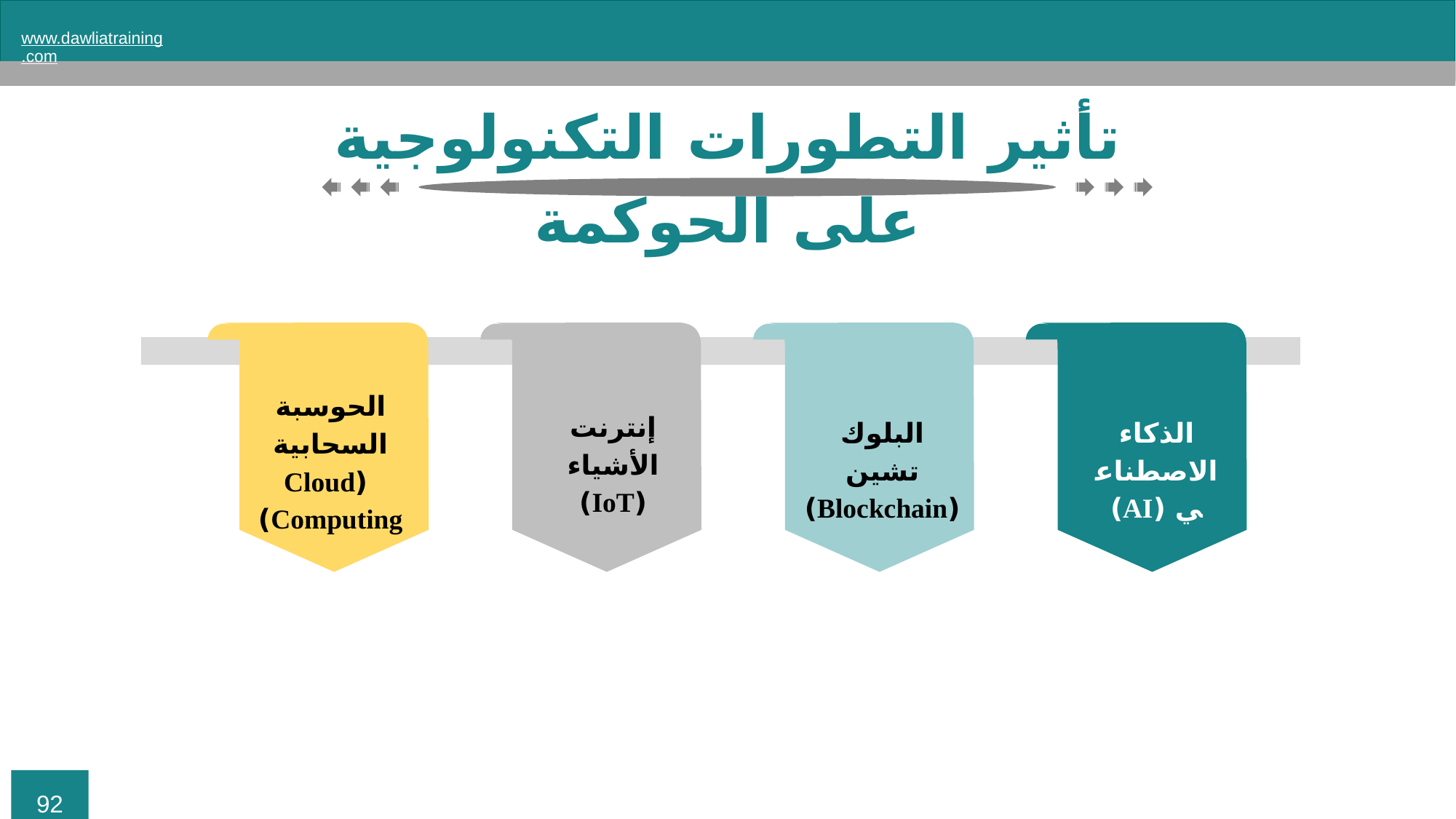

www.dawliatraining.com
تأثير التطورات التكنولوجية على الحوكمة

الحوسبة السحابية
 (Cloud Computing)

إنترنت الأشياء (IoT)

البلوك تشين (Blockchain)

الذكاء الاصطناعي (AI)